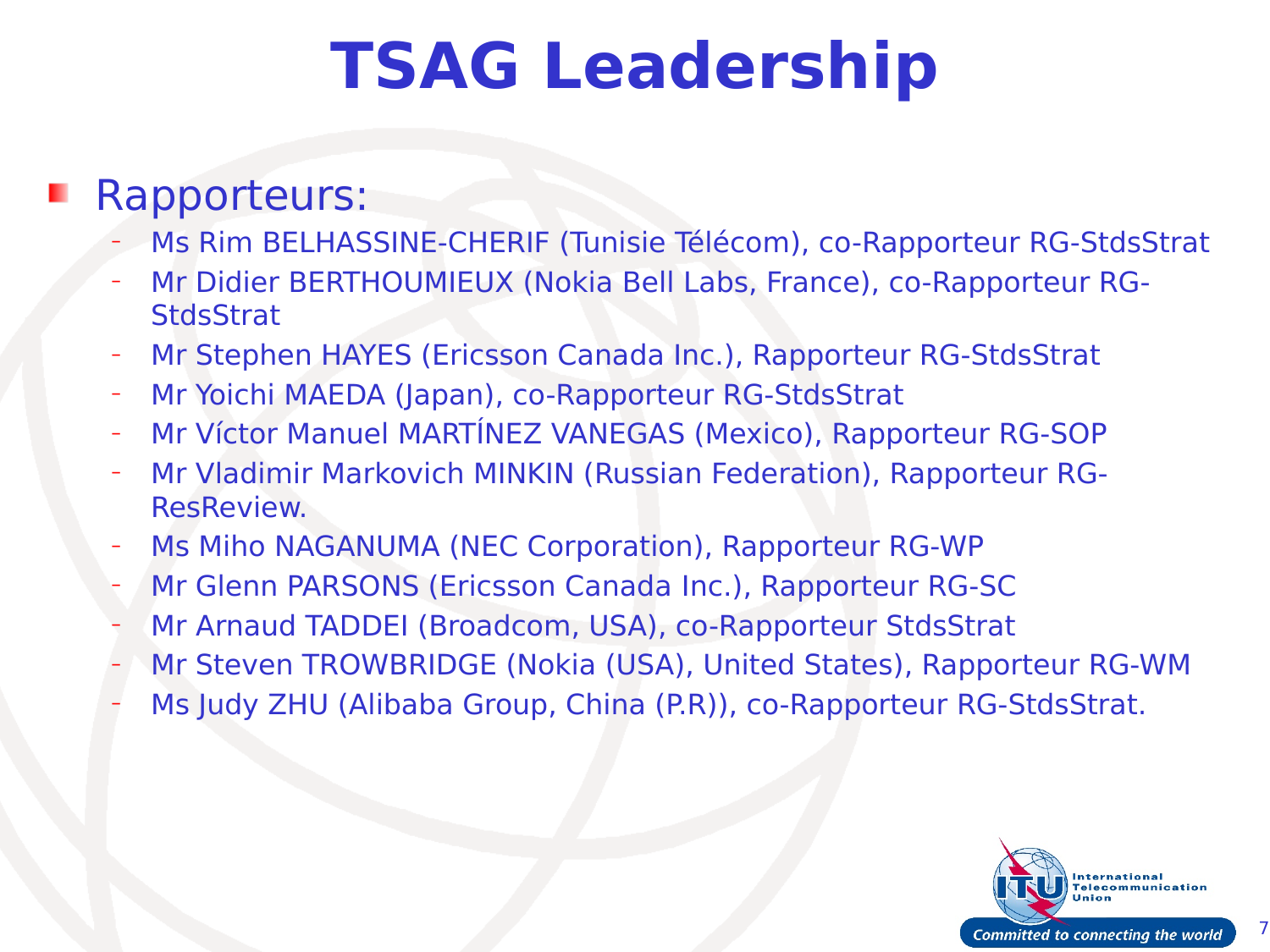

# TSAG Leadership
Rapporteurs:
Ms Rim BELHASSINE-CHERIF (Tunisie Télécom), co-Rapporteur RG-StdsStrat
Mr Didier BERTHOUMIEUX (Nokia Bell Labs, France), co-Rapporteur RG-StdsStrat
Mr Stephen HAYES (Ericsson Canada Inc.), Rapporteur RG-StdsStrat
Mr Yoichi MAEDA (Japan), co-Rapporteur RG-StdsStrat
Mr Víctor Manuel MARTÍNEZ VANEGAS (Mexico), Rapporteur RG-SOP
Mr Vladimir Markovich MINKIN (Russian Federation), Rapporteur RG-ResReview.
Ms Miho NAGANUMA (NEC Corporation), Rapporteur RG-WP
Mr Glenn PARSONS (Ericsson Canada​ Inc.), Rapporteur RG-SC
Mr ​​Arnaud TADDEI (Broadcom, USA), co-Rapporteur StdsStrat
Mr Steven TROWBRIDGE (Nokia (USA), United States), Rapporteur RG-WM
Ms Judy ZHU (Alibaba Group, China (P.R)), co-Rapporteur RG-StdsStrat.
7